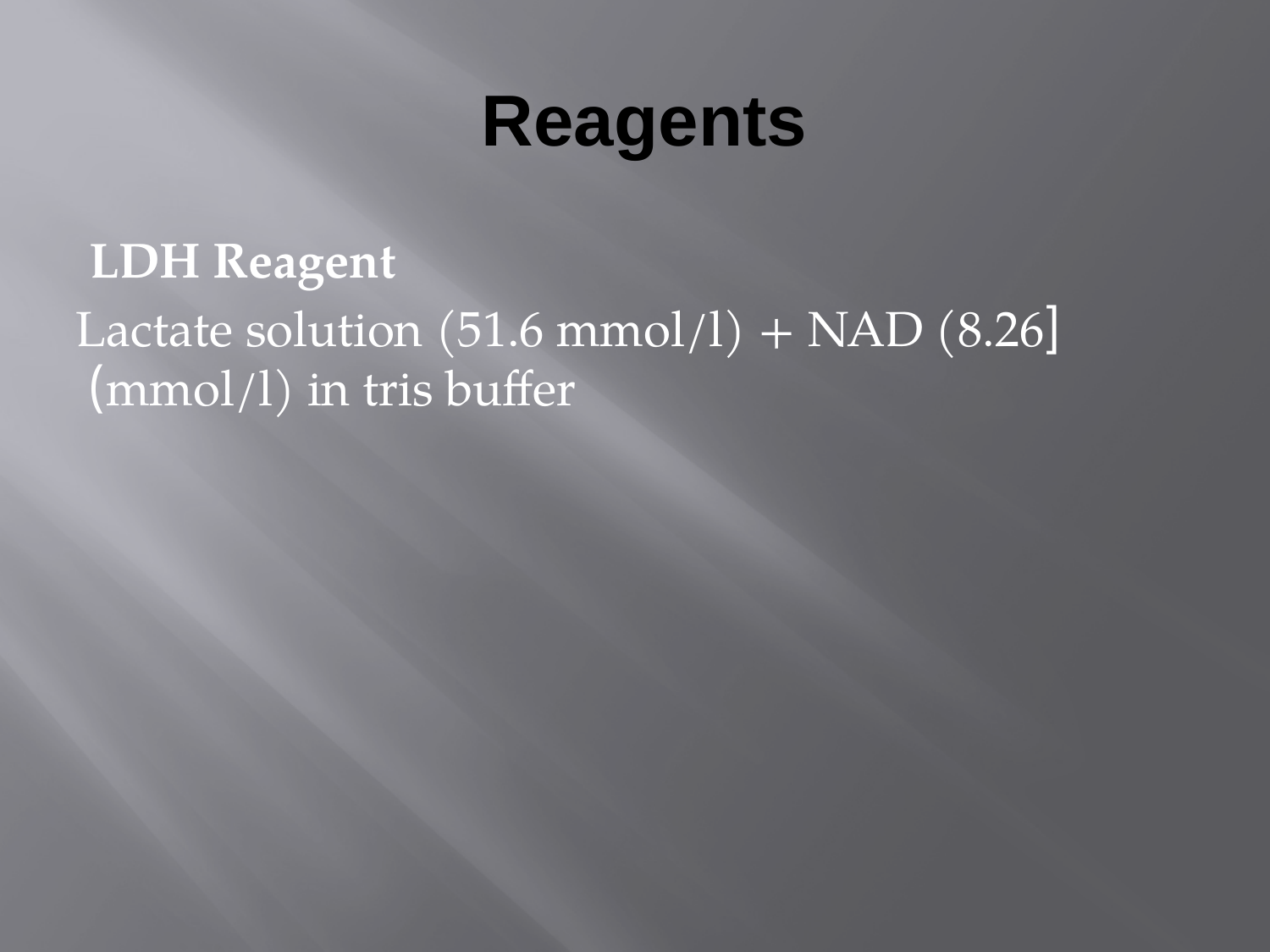

# Reagents
LDH Reagent
[Lactate solution (51.6 mmol/l) + NAD (8.26 mmol/l) in tris buffer)